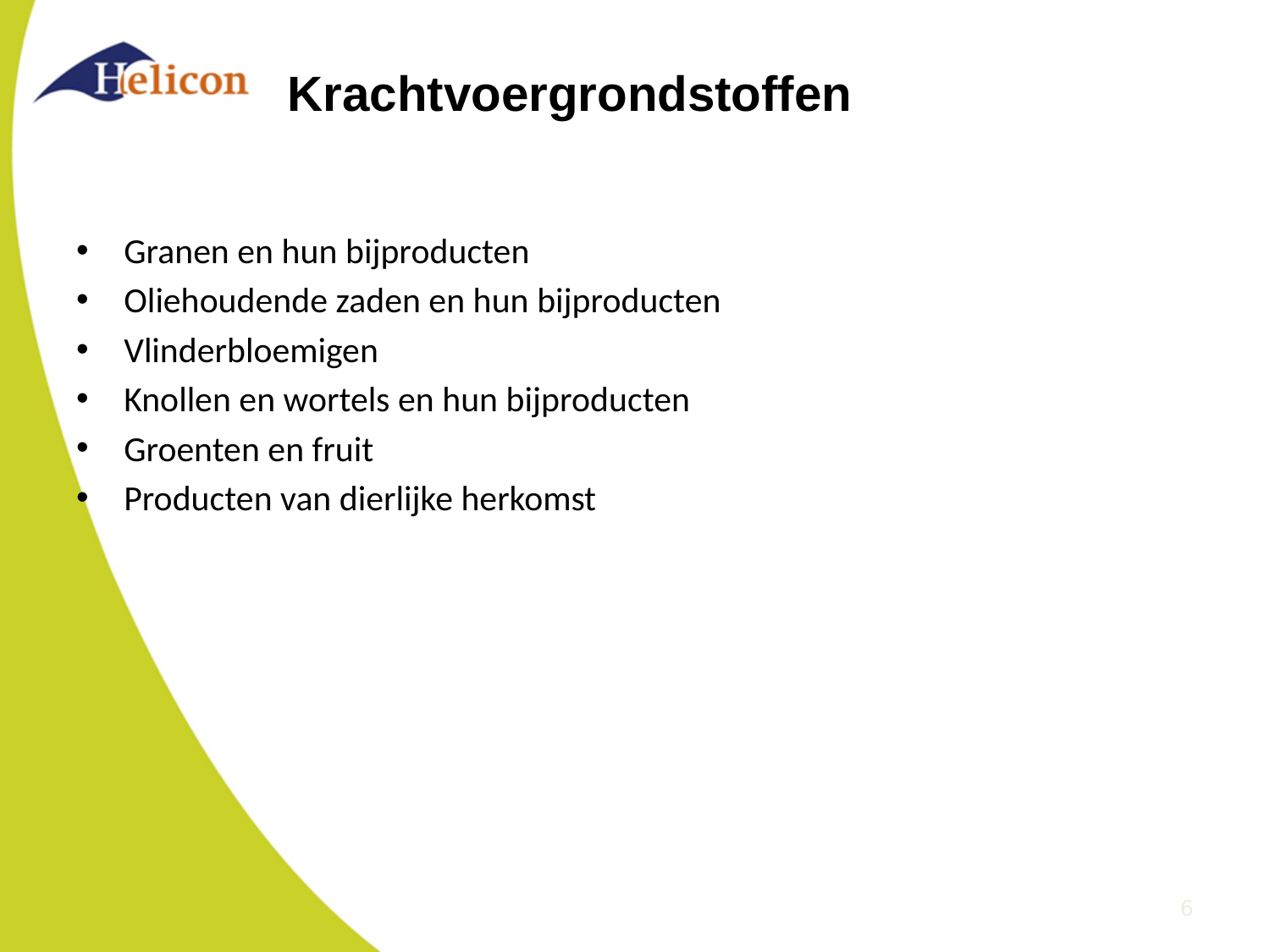

# Krachtvoergrondstoffen
Granen en hun bijproducten
Oliehoudende zaden en hun bijproducten
Vlinderbloemigen
Knollen en wortels en hun bijproducten
Groenten en fruit
Producten van dierlijke herkomst
6